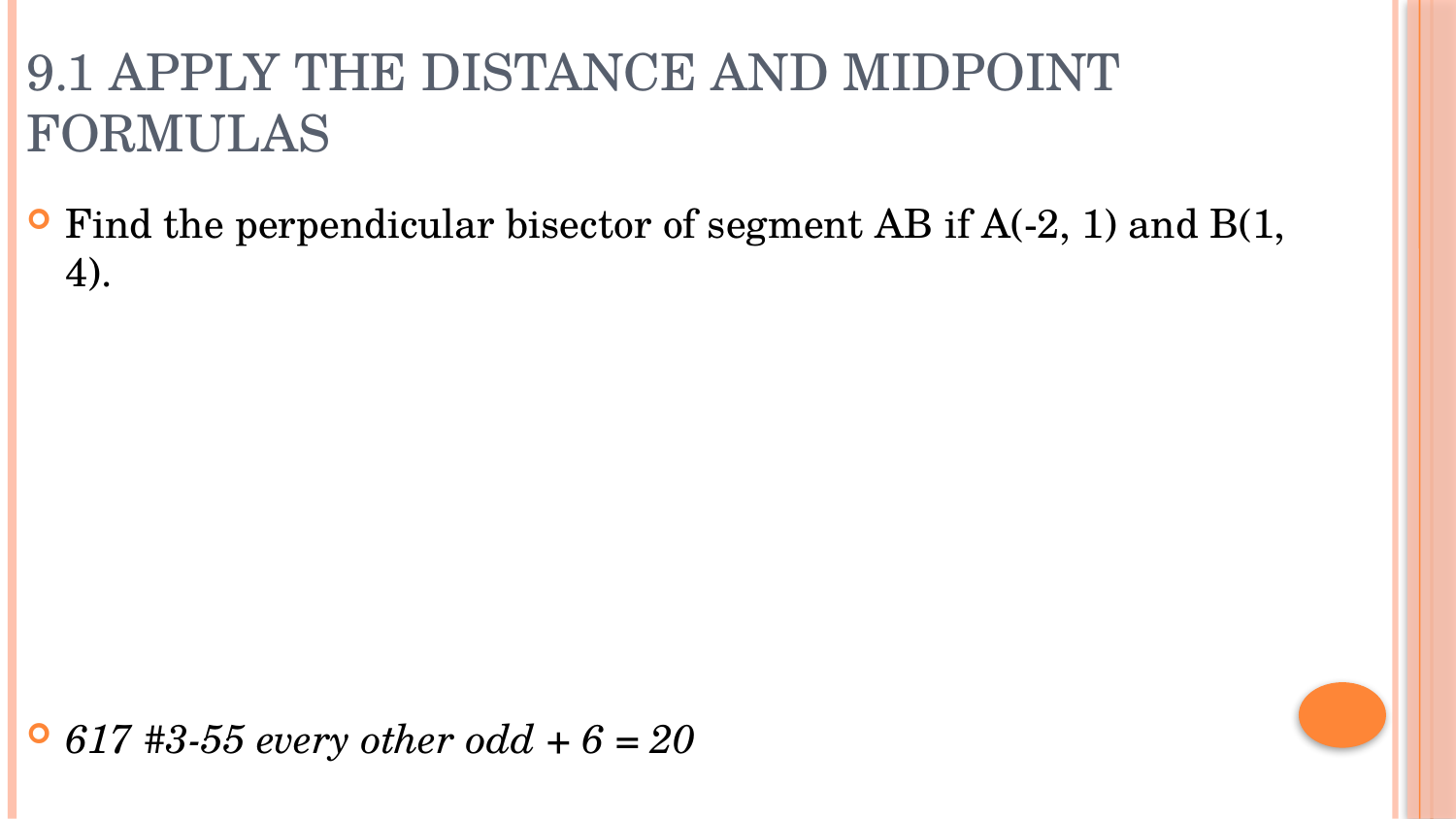

# 9.1 Apply the Distance and Midpoint Formulas
Find the perpendicular bisector of segment AB if A(-2, 1) and B(1, 4).

617 #3-55 every other odd + 6 = 20